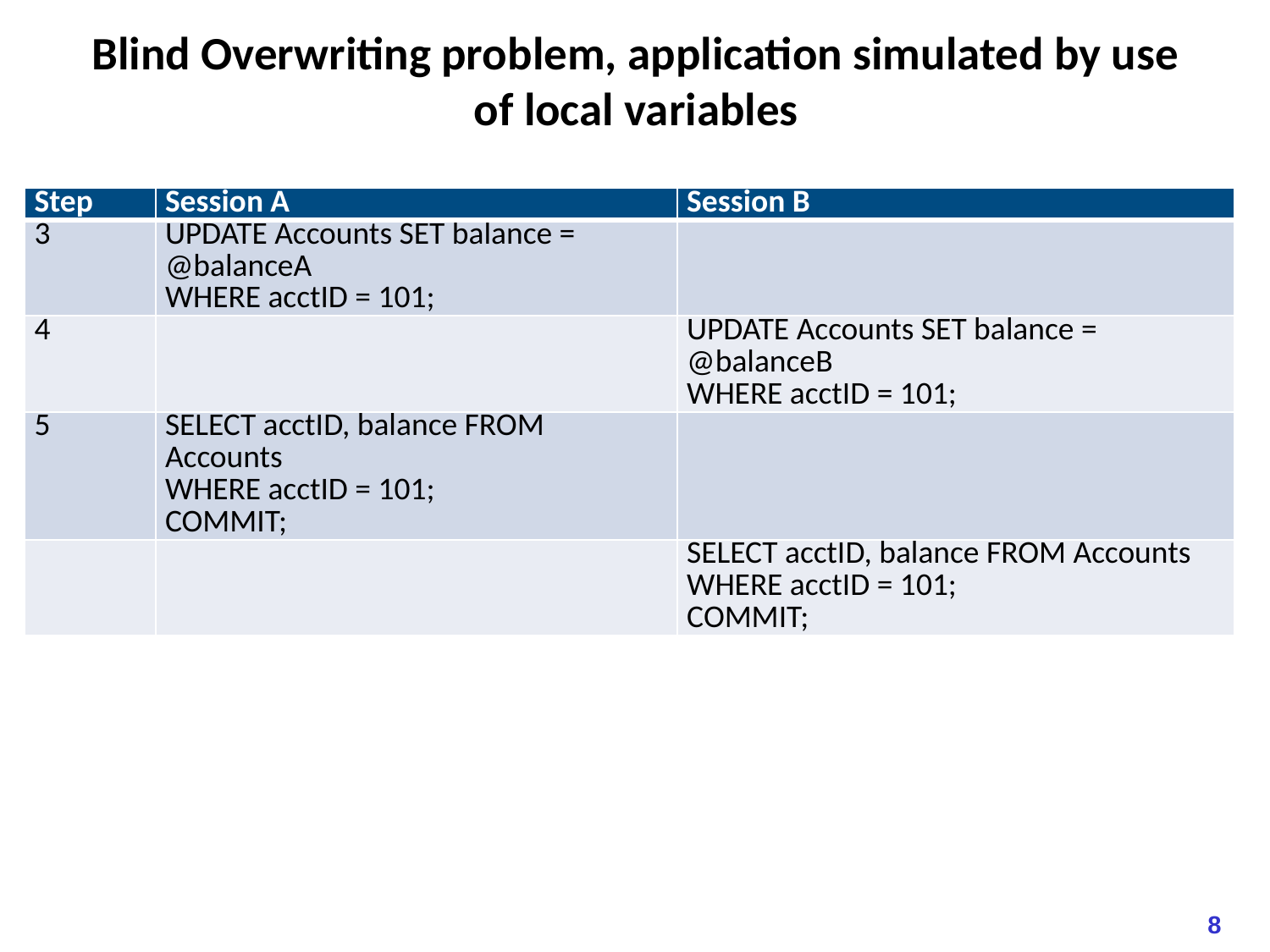

# Blind Overwriting problem, application simulated by use of local variables
| Step | Session A | Session B |
| --- | --- | --- |
| 3 | UPDATE Accounts SET balance = @balanceA WHERE acctID = 101; |  |
| 4 |  | UPDATE Accounts SET balance = @balanceB WHERE acctID = 101; |
| 5 | SELECT acctID, balance FROM Accounts WHERE acctID = 101; COMMIT; |  |
|  |  | SELECT acctID, balance FROM Accounts WHERE acctID = 101; COMMIT; |
8